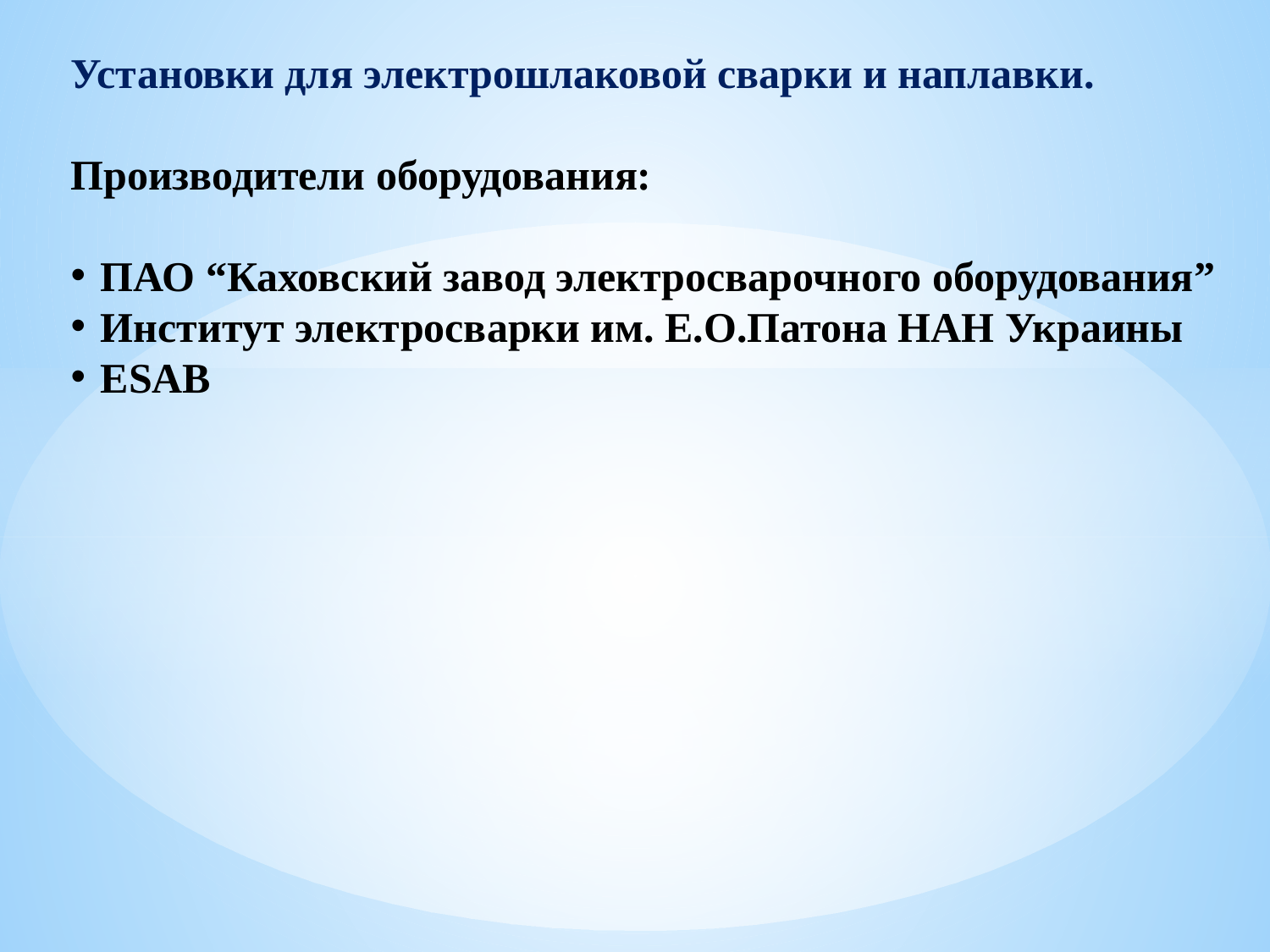

Установки для электрошлаковой сварки и наплавки.

Производители оборудования:

ПАО “Каховский завод электросварочного оборудования”
Институт электросварки им. Е.О.Патона НАН Украины
ESAB